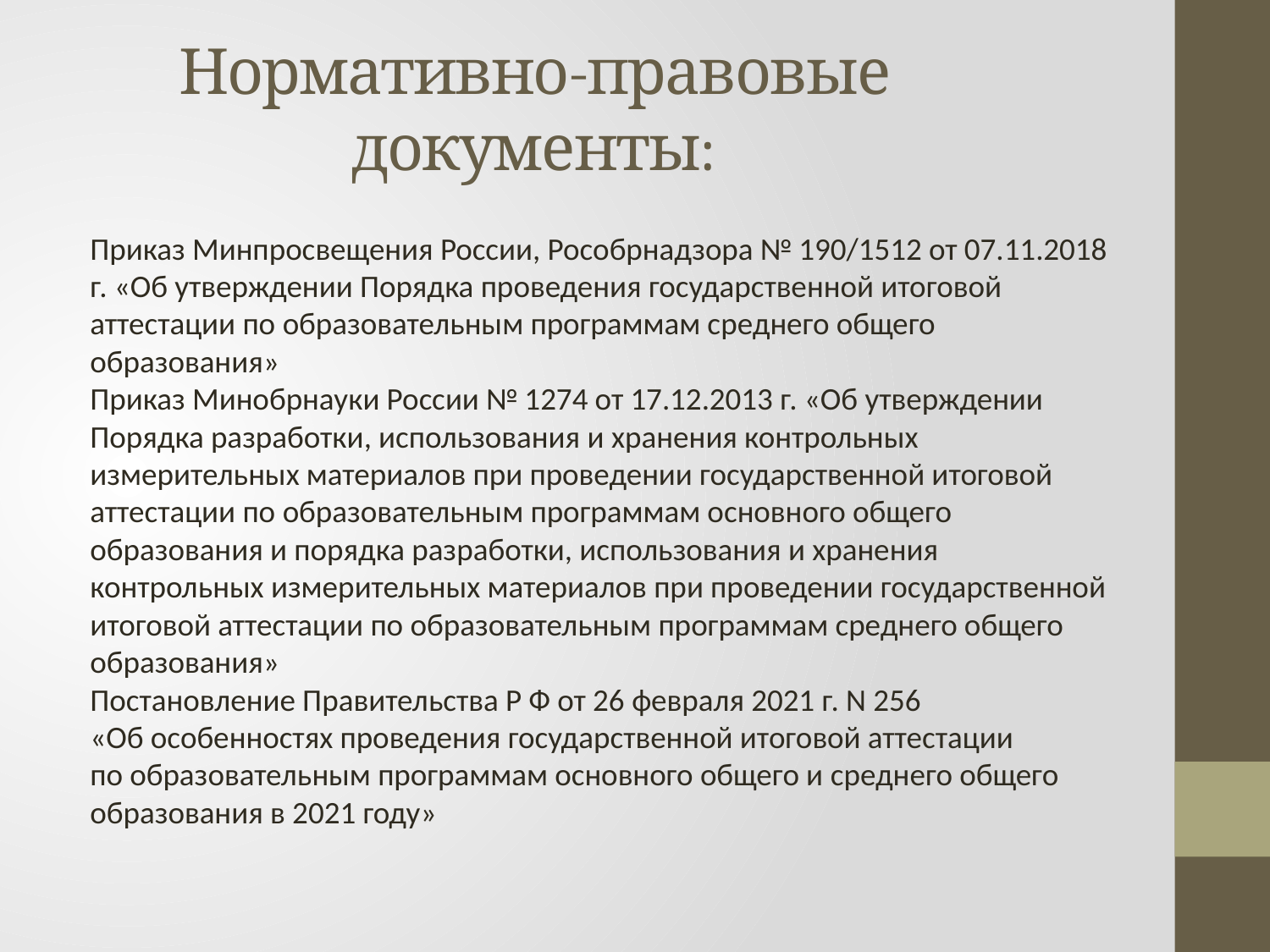

# Нормативно-правовые документы:
Приказ Минпросвещения России, Рособрнадзора № 190/1512 от 07.11.2018 г. «Об утверждении Порядка проведения государственной итоговой аттестации по образовательным программам среднего общего образования» 
Приказ Минобрнауки России № 1274 от 17.12.2013 г. «Об утверждении Порядка разработки, использования и хранения контрольных измерительных материалов при проведении государственной итоговой аттестации по образовательным программам основного общего образования и порядка разработки, использования и хранения контрольных измерительных материалов при проведении государственной итоговой аттестации по образовательным программам среднего общего образования» 
Постановление Правительства Р Ф от 26 февраля 2021 г. N 256 «Об особенностях проведения государственной итоговой аттестации по образовательным программам основного общего и среднего общего образования в 2021 году»